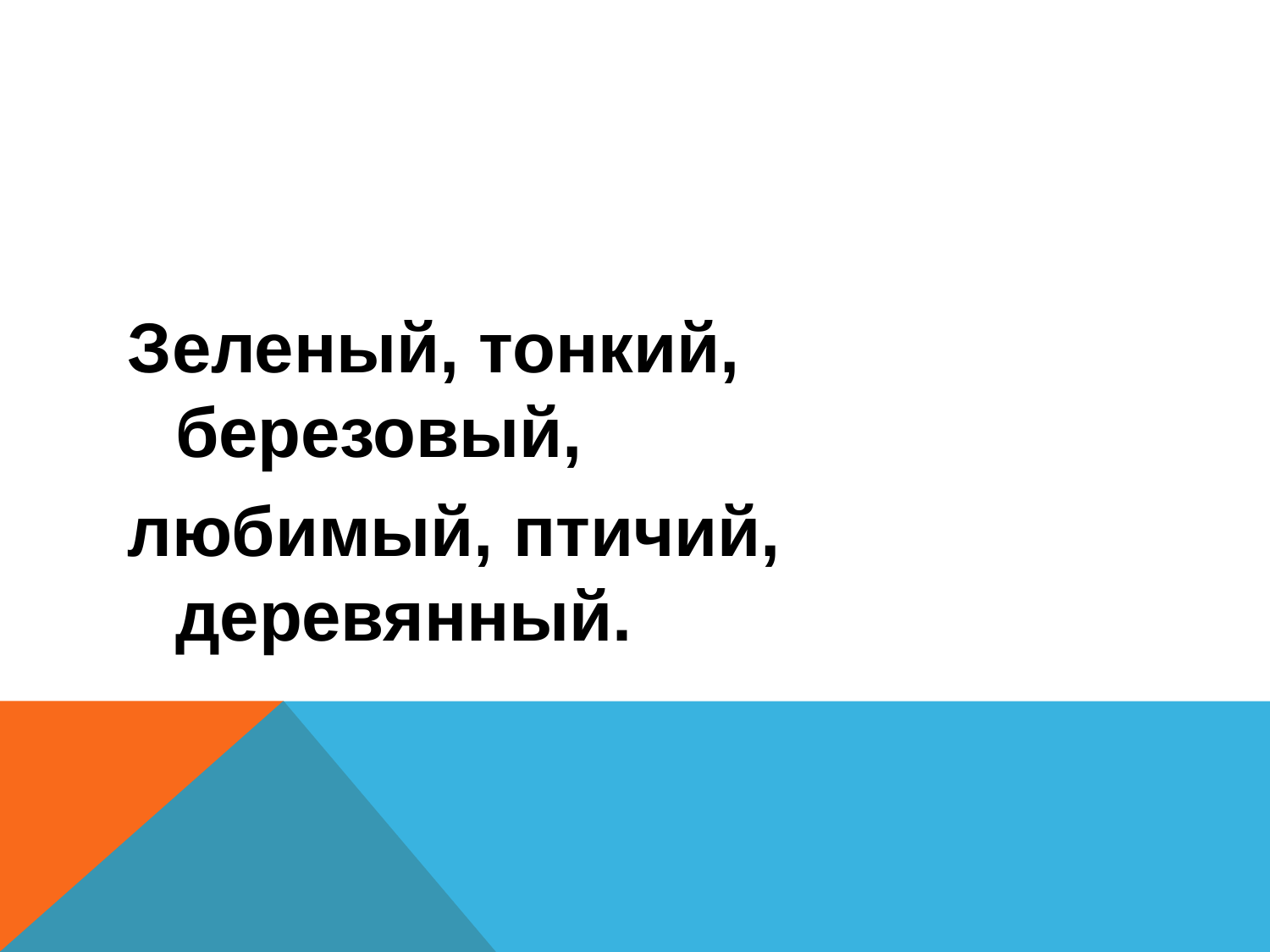

#
Зеленый, тонкий, березовый,
любимый, птичий, деревянный.